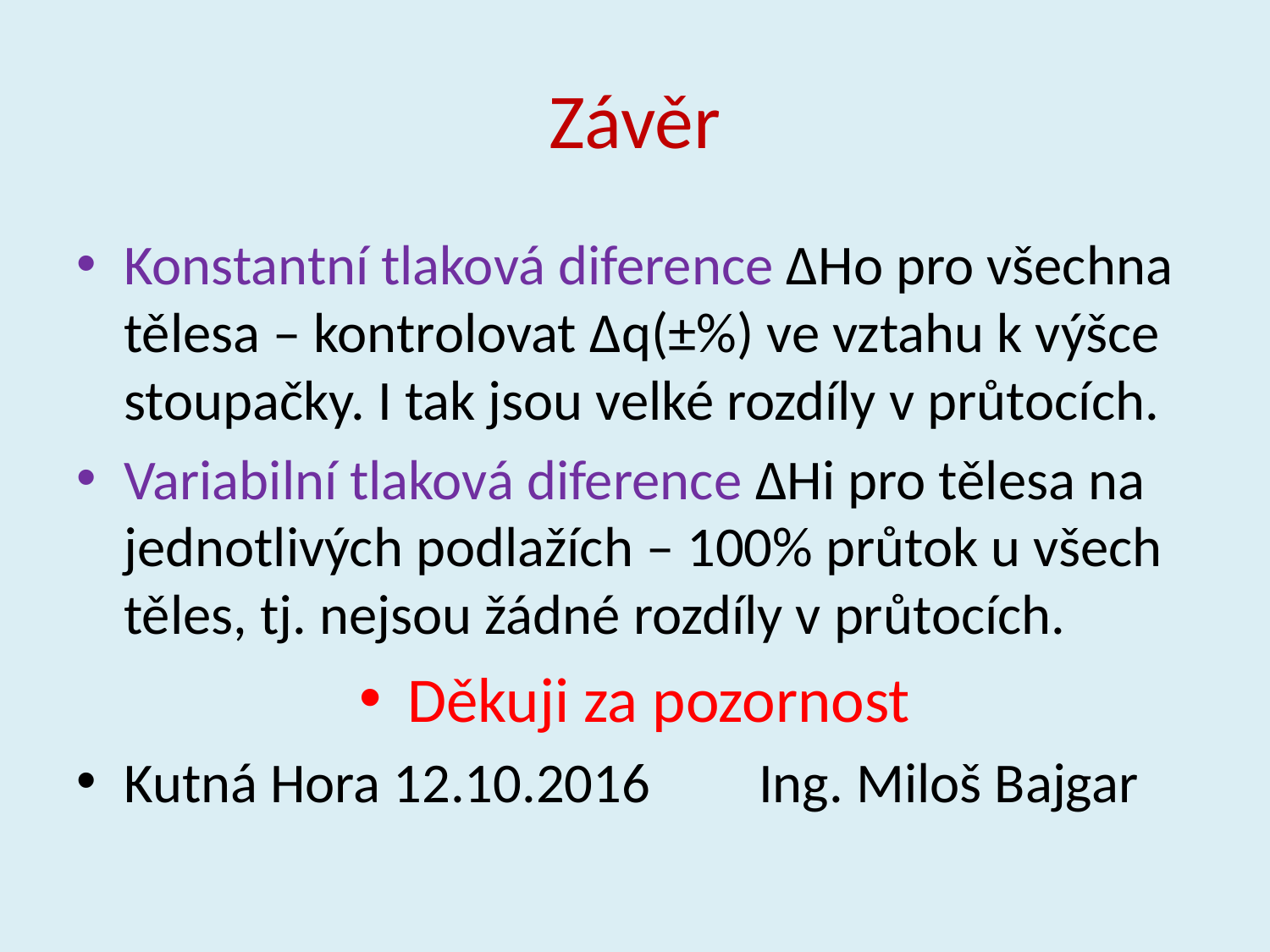

# Závěr
Konstantní tlaková diference ΔHo pro všechna tělesa – kontrolovat Δq(±%) ve vztahu k výšce stoupačky. I tak jsou velké rozdíly v průtocích.
Variabilní tlaková diference ΔHi pro tělesa na jednotlivých podlažích – 100% průtok u všech těles, tj. nejsou žádné rozdíly v průtocích.
Děkuji za pozornost
Kutná Hora 12.10.2016	Ing. Miloš Bajgar